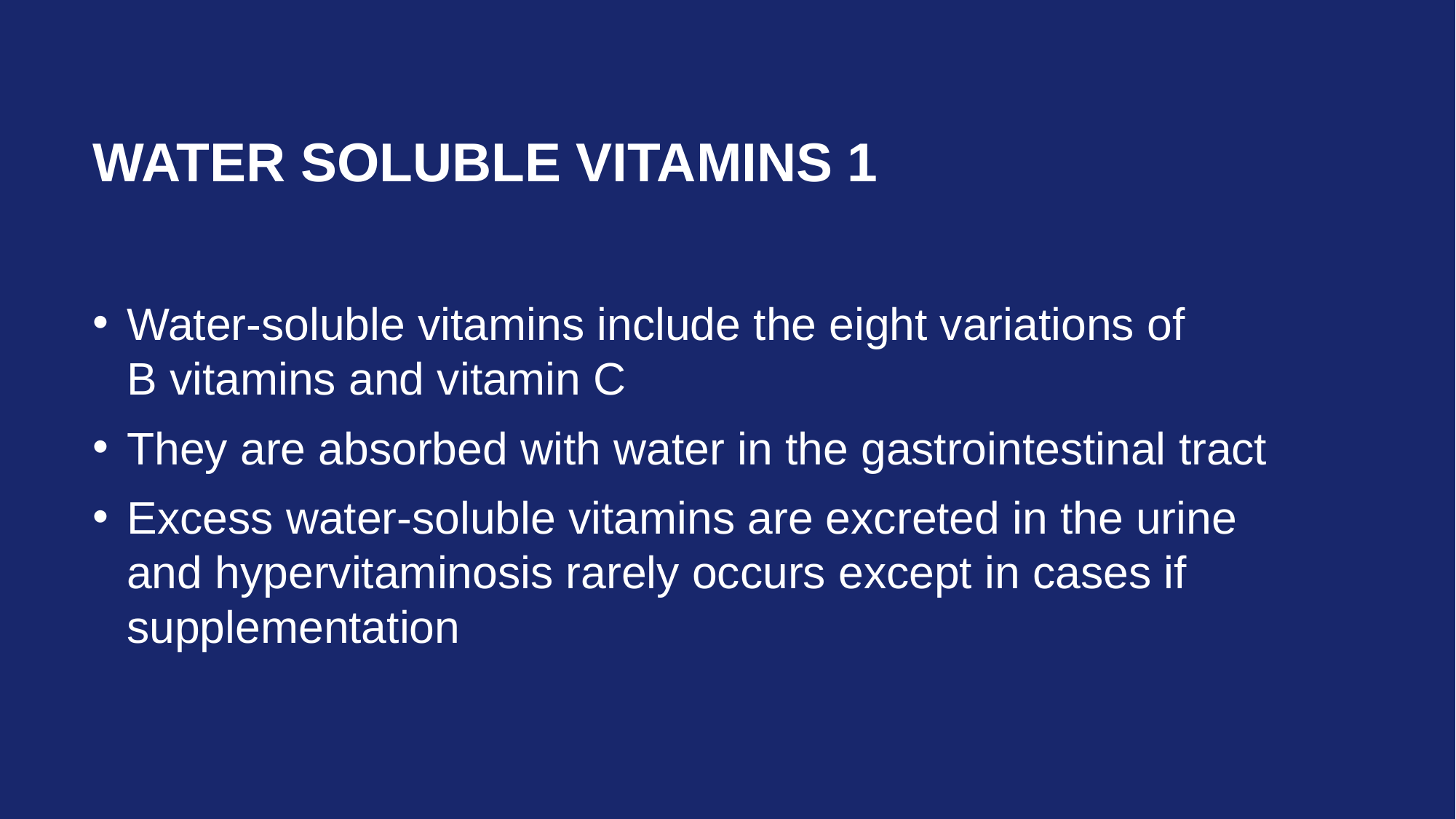

# Water soluble Vitamins 1
Water-soluble vitamins include the eight variations of B vitamins and vitamin C
They are absorbed with water in the gastrointestinal tract
Excess water-soluble vitamins are excreted in the urine and hypervitaminosis rarely occurs except in cases if supplementation